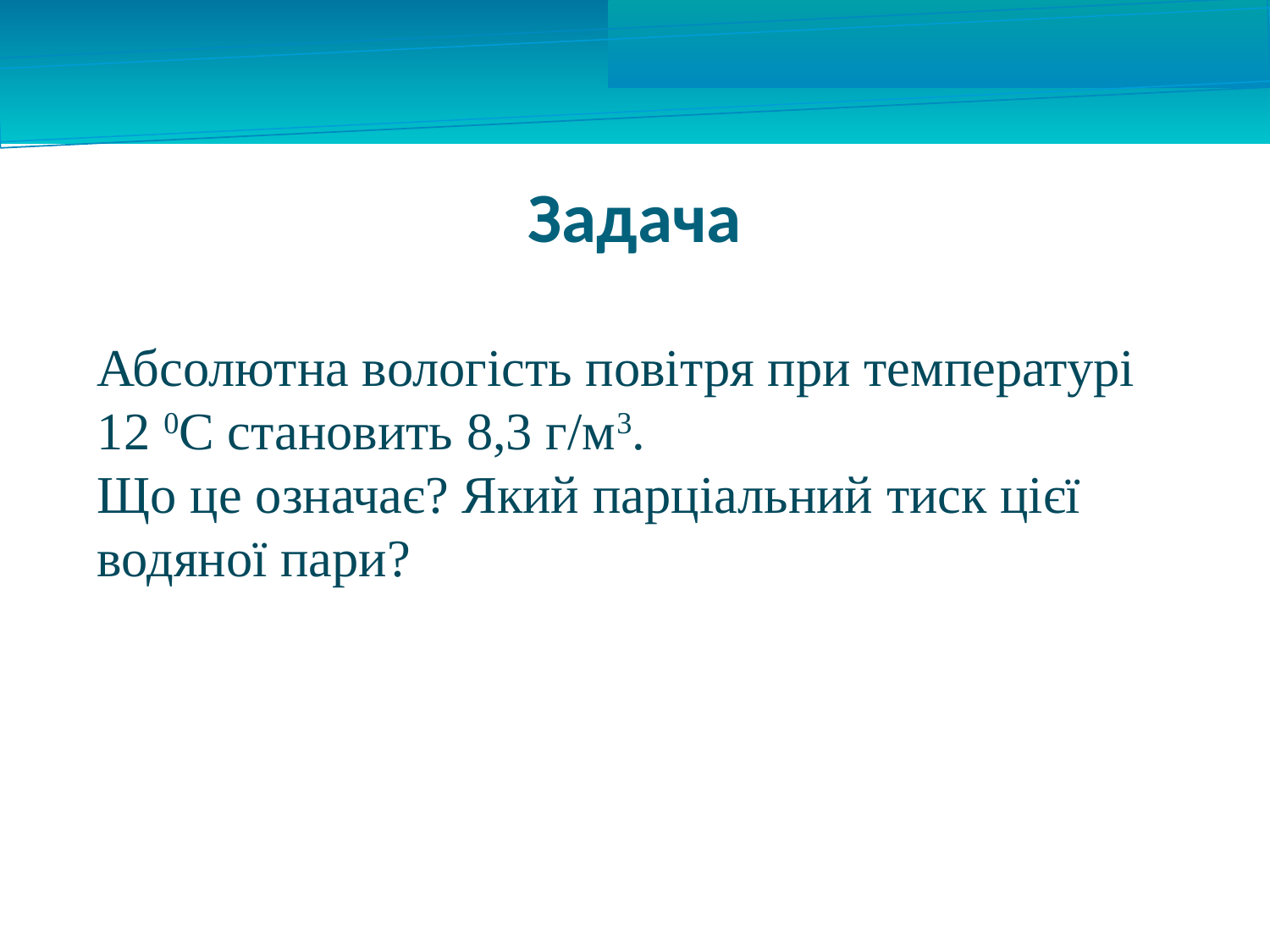

Задача
Абсолютна вологість повітря при температурі 12 0С становить 8,3 г/м3.
Що це означає? Який парціальний тиск цієї водяної пари?